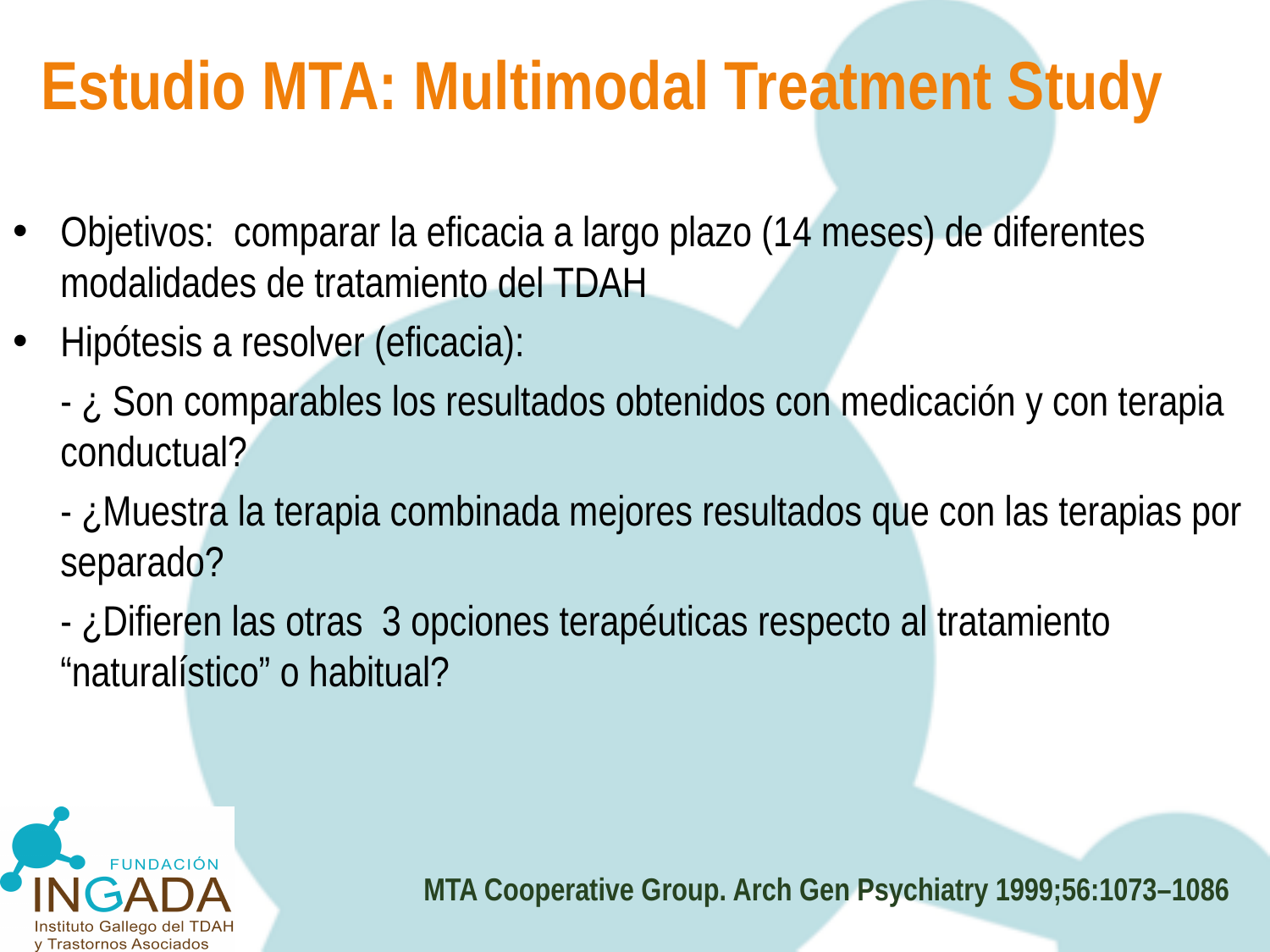

# Estudio MTA: Multimodal Treatment Study
Objetivos:  comparar la eficacia a largo plazo (14 meses) de diferentes modalidades de tratamiento del TDAH
Hipótesis a resolver (eficacia):
	- ¿ Son comparables los resultados obtenidos con medicación y con terapia conductual?
	- ¿Muestra la terapia combinada mejores resultados que con las terapias por separado?
	- ¿Difieren las otras  3 opciones terapéuticas respecto al tratamiento “naturalístico” o habitual?

MTA Cooperative Group. Arch Gen Psychiatry 1999;56:1073–1086